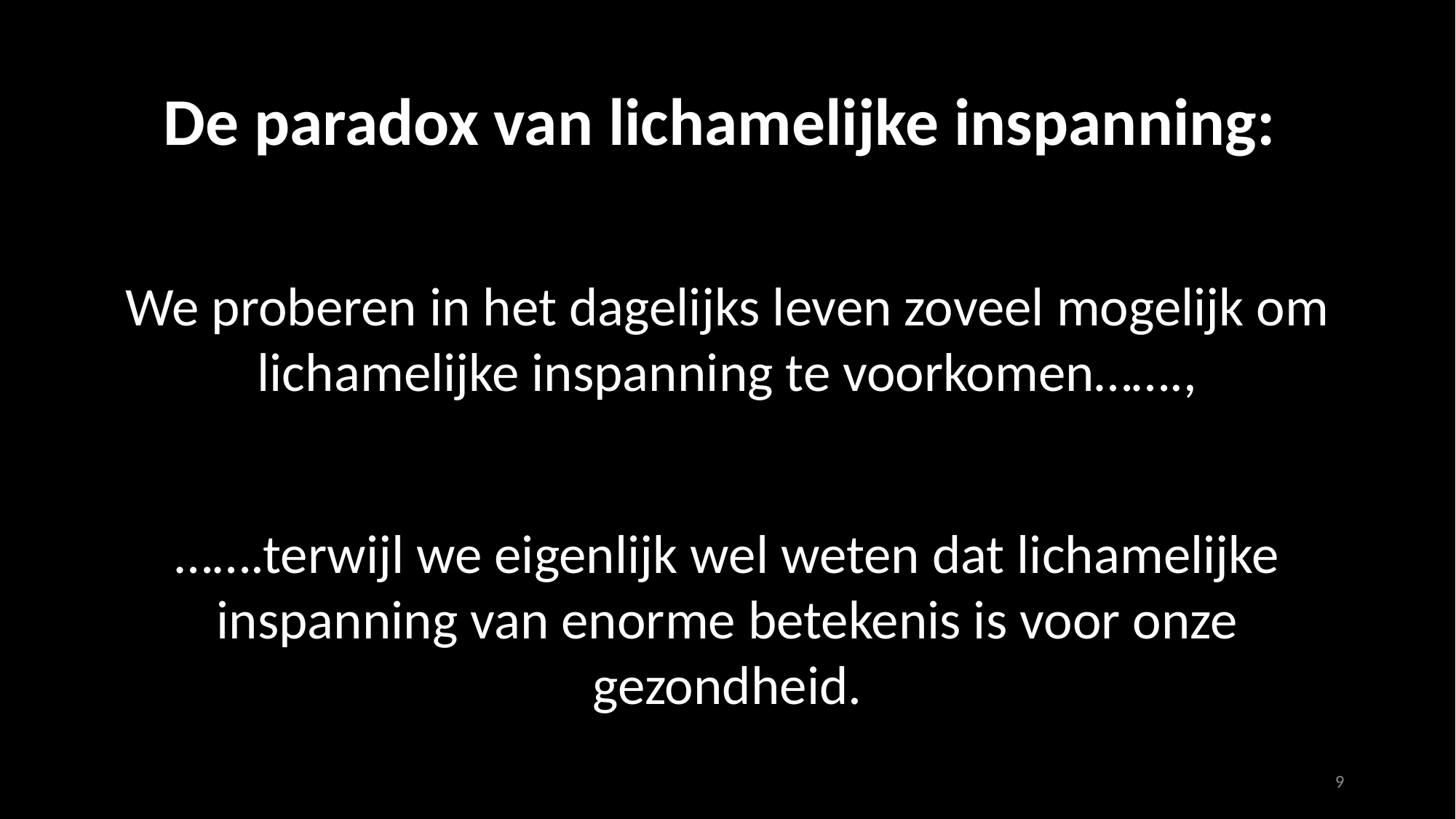

De paradox van lichamelijke inspanning:
We proberen in het dagelijks leven zoveel mogelijk om lichamelijke inspanning te voorkomen…….,

…….terwijl we eigenlijk wel weten dat lichamelijke inspanning van enorme betekenis is voor onze gezondheid.
9